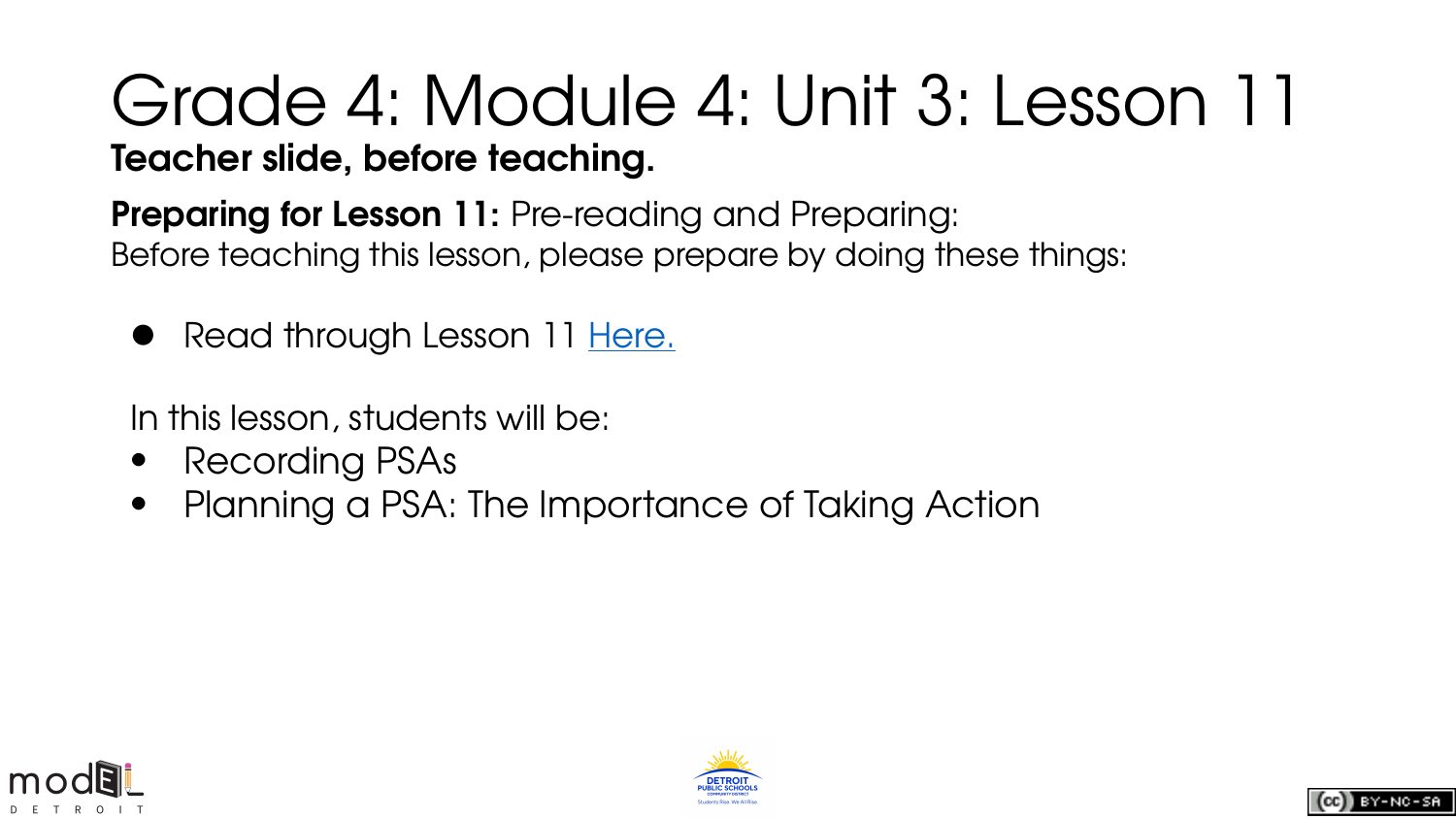

# Grade 4: Module 4: Unit 3: Lesson 11
Teacher slide, before teaching.
Preparing for Lesson 11: Pre-reading and Preparing:
Before teaching this lesson, please prepare by doing these things:
Read through Lesson 11 Here.
In this lesson, students will be:
Recording PSAs
Planning a PSA: The Importance of Taking Action